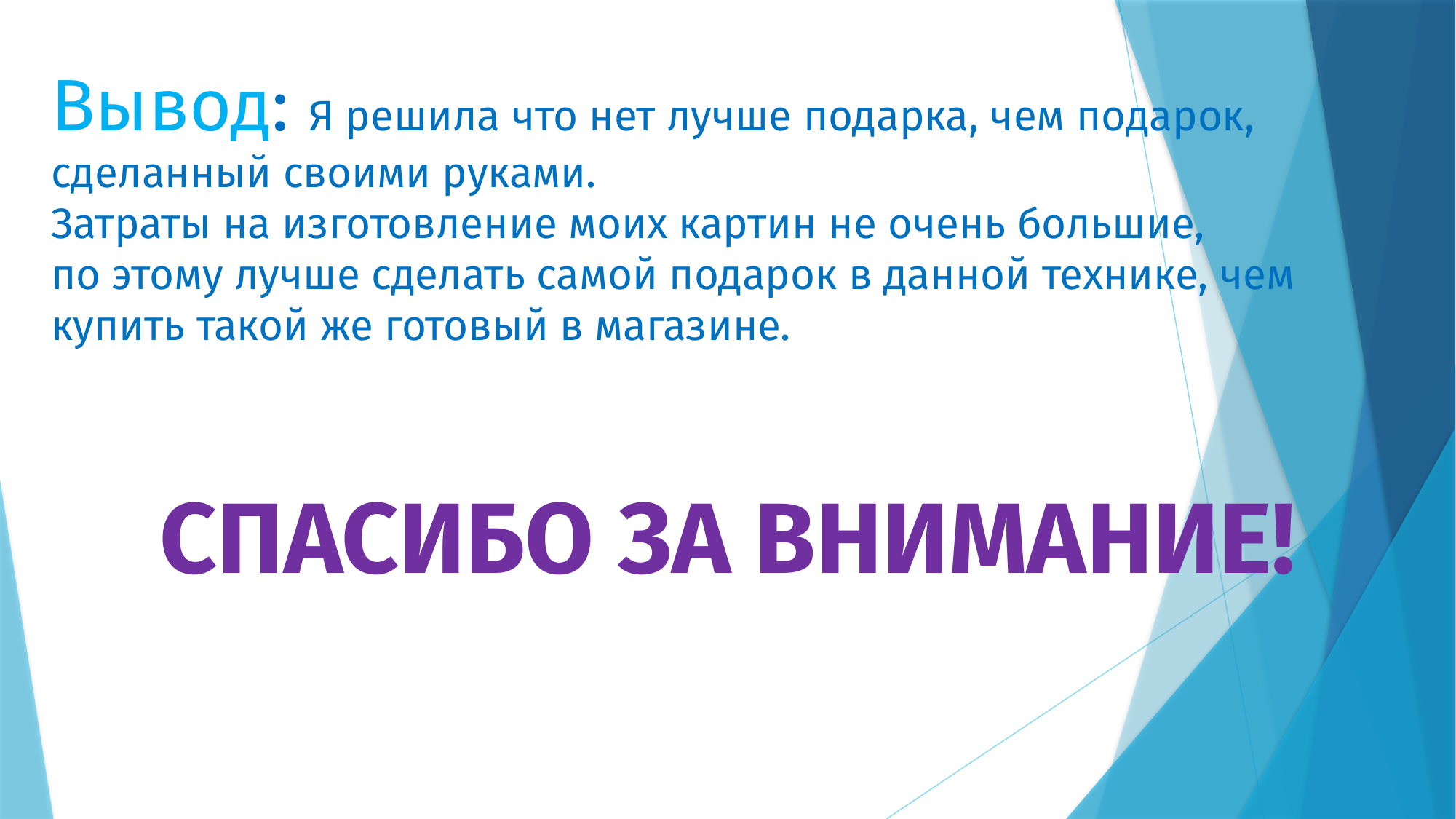

Вывод: Я решила что нет лучше подарка, чем подарок, сделанный своими руками.
Затраты на изготовление моих картин не очень большие,
по этому лучше сделать самой подарок в данной технике, чем купить такой же готовый в магазине.

СПАСИБО ЗА ВНИМАНИЕ!